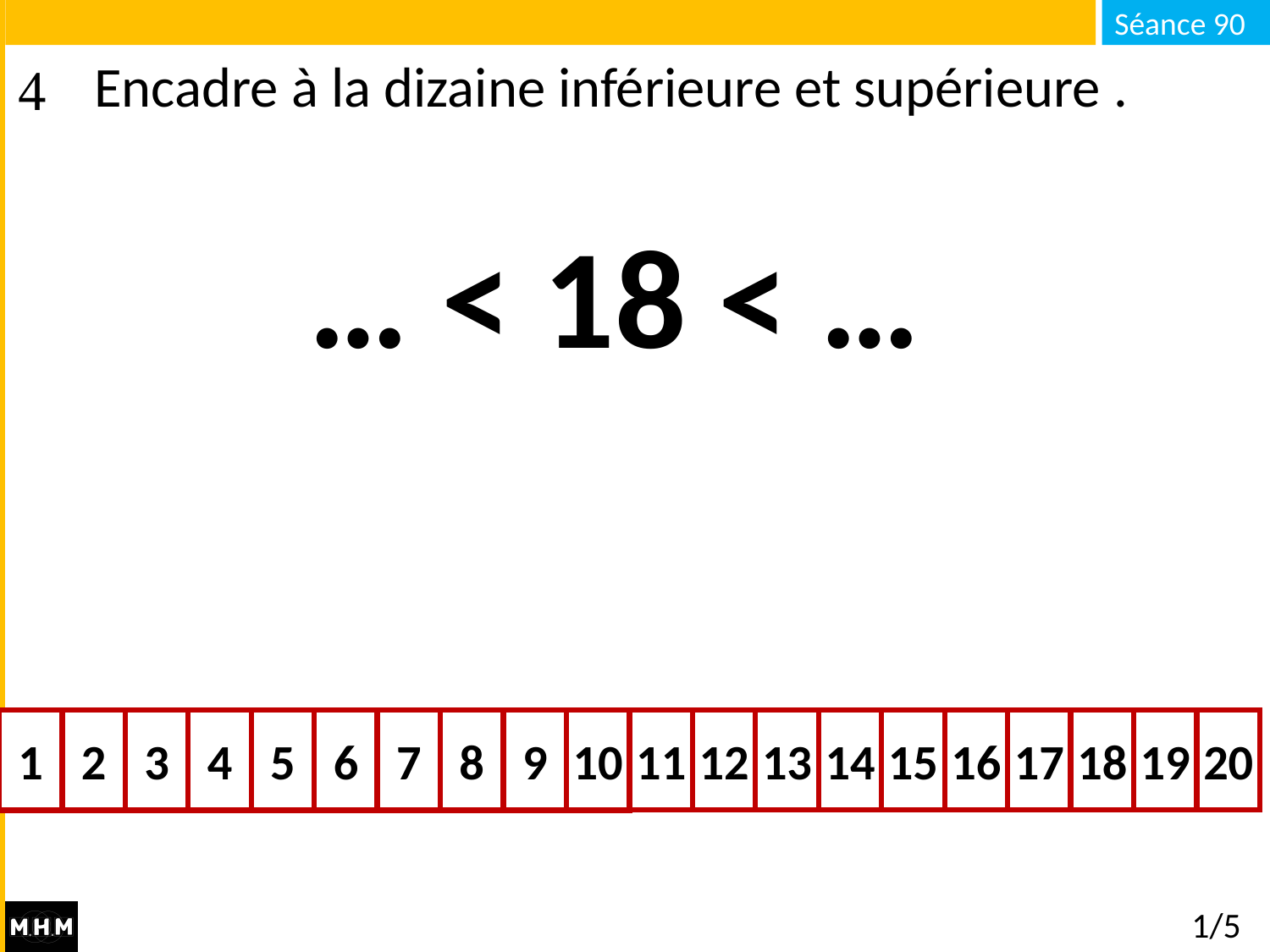

# Encadre à la dizaine inférieure et supérieure .
… < 18 < …
14
11
13
15
16
17
18
19
20
12
1
3
4
5
6
7
8
9
10
2
1/5